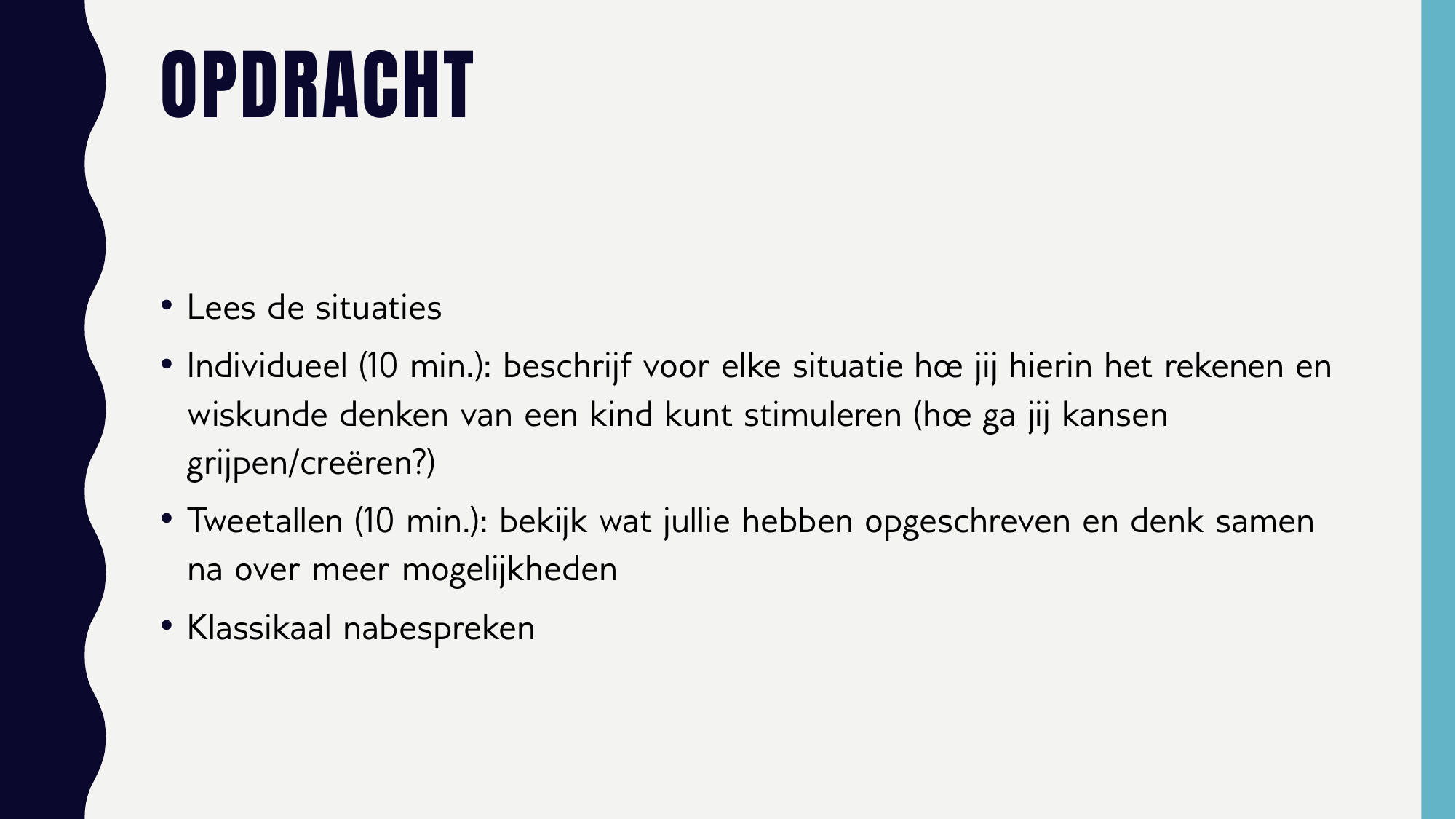

# opdracht
Lees de situaties
Individueel (10 min.): beschrijf voor elke situatie hoe jij hierin het rekenen en wiskunde denken van een kind kunt stimuleren (hoe ga jij kansen grijpen/creëren?)
Tweetallen (10 min.): bekijk wat jullie hebben opgeschreven en denk samen na over meer mogelijkheden
Klassikaal nabespreken